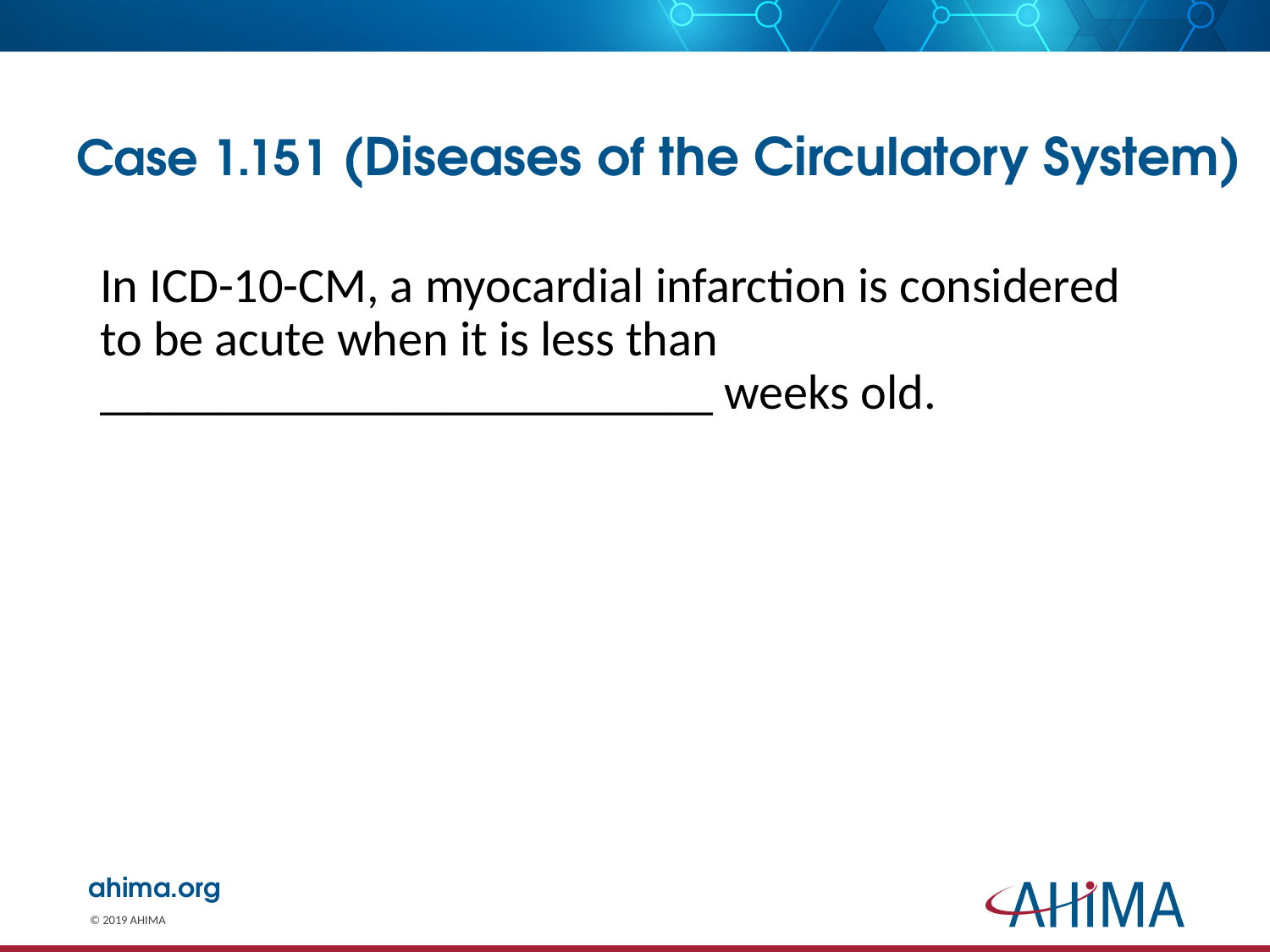

# Case 1.151 (Diseases of the Circulatory System)
In ICD-10-CM, a myocardial infarction is considered to be acute when it is less than _________________________ weeks old.